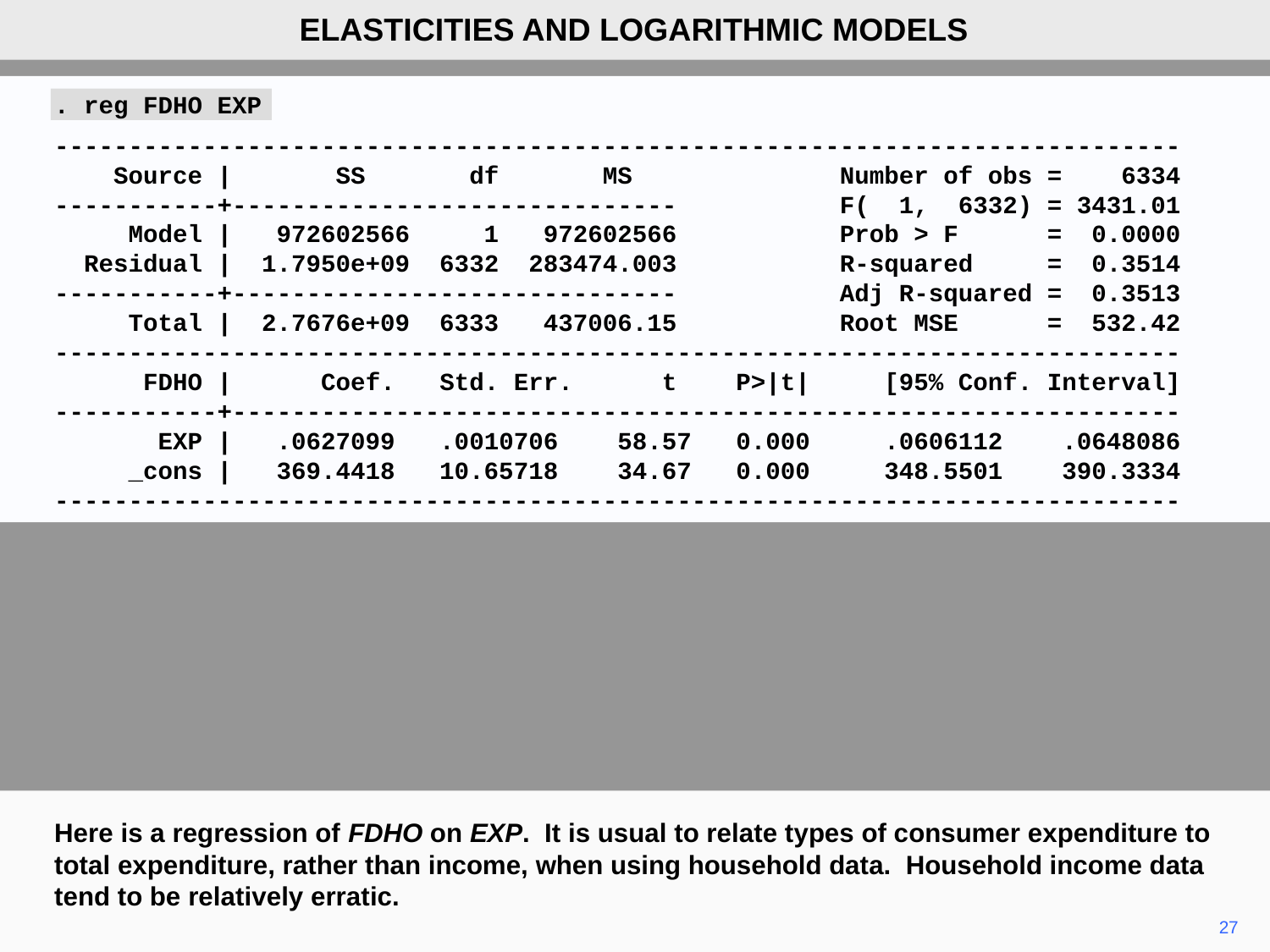

ELASTICITIES AND LOGARITHMIC MODELS

. reg FDHO EXP
----------------------------------------------------------------------------
    Source |       SS       df       MS              Number of obs =    6334
-----------+------------------------------           F(  1,  6332) = 3431.01
     Model |   972602566     1   972602566           Prob > F      =  0.0000
  Residual |  1.7950e+09  6332  283474.003           R-squared     =  0.3514
-----------+------------------------------           Adj R-squared =  0.3513
     Total |  2.7676e+09  6333   437006.15           Root MSE      =  532.42
----------------------------------------------------------------------------
      FDHO |      Coef.   Std. Err.      t    P>|t|     [95% Conf. Interval]
-----------+----------------------------------------------------------------
       EXP |   .0627099   .0010706    58.57   0.000     .0606112    .0648086
     _cons |   369.4418   10.65718    34.67   0.000     348.5501    390.3334
----------------------------------------------------------------------------

Here is a regression of FDHO on EXP.  It is usual to relate types of consumer expenditure to total expenditure, rather than income, when using household data.  Household income data tend to be relatively erratic.
27